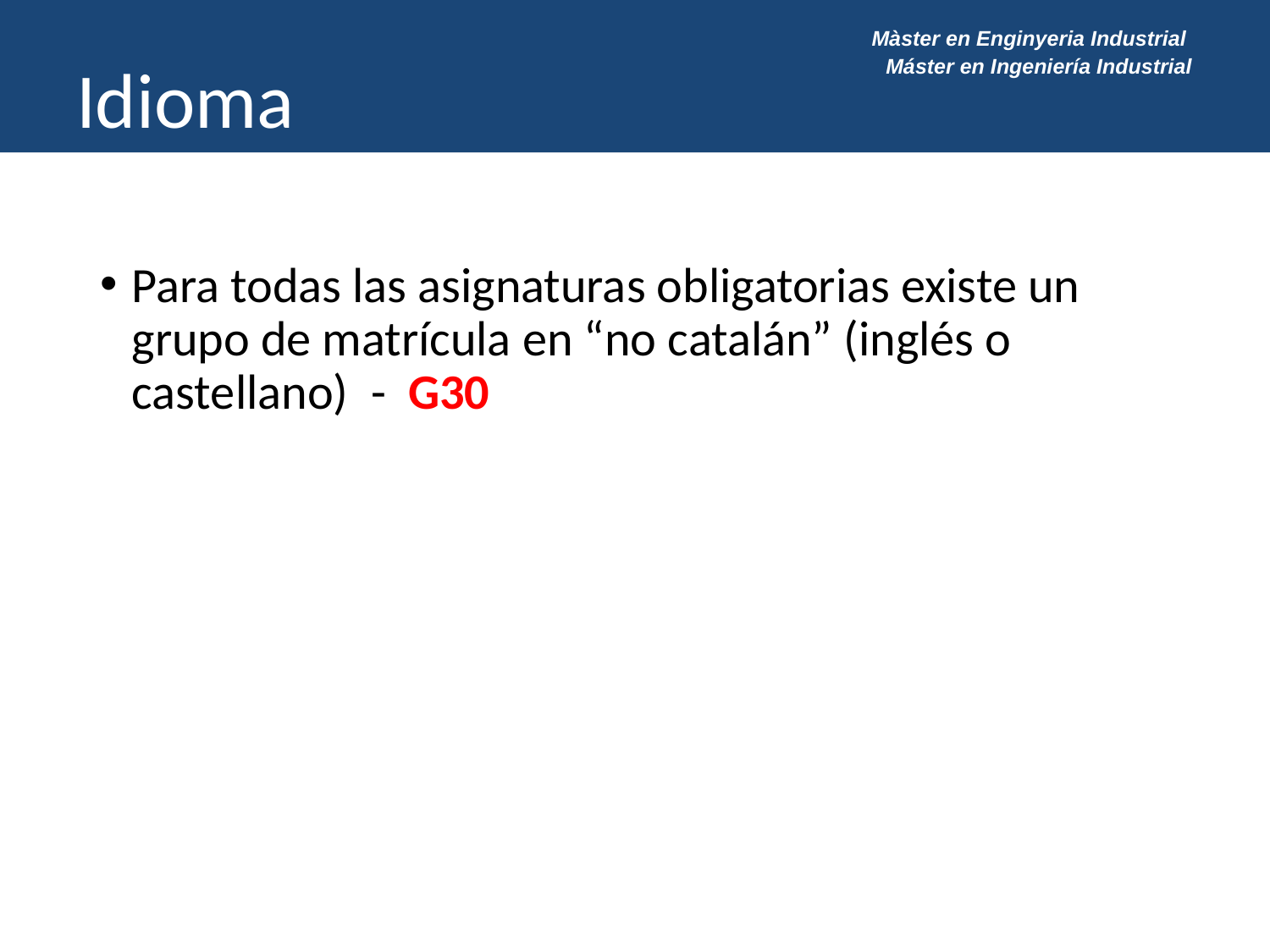

# Idioma
Para todas las asignaturas obligatorias existe un grupo de matrícula en “no catalán” (inglés o castellano)  -  G30